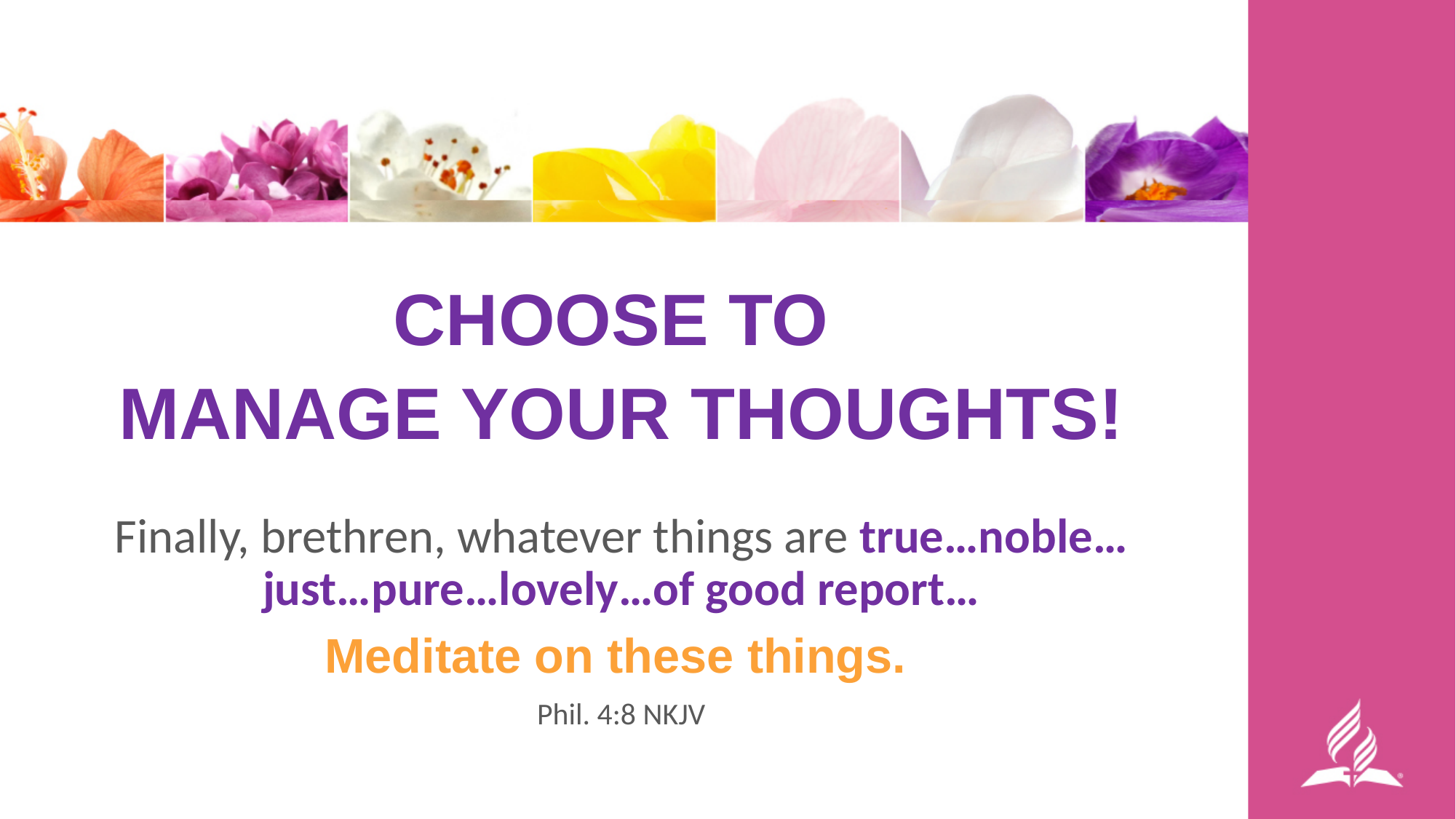

CHOOSE TO
MANAGE YOUR THOUGHTS!

Finally, brethren, whatever things are true…noble…just…pure…lovely…of good report…
Meditate on these things.
Phil. 4:8 NKJV